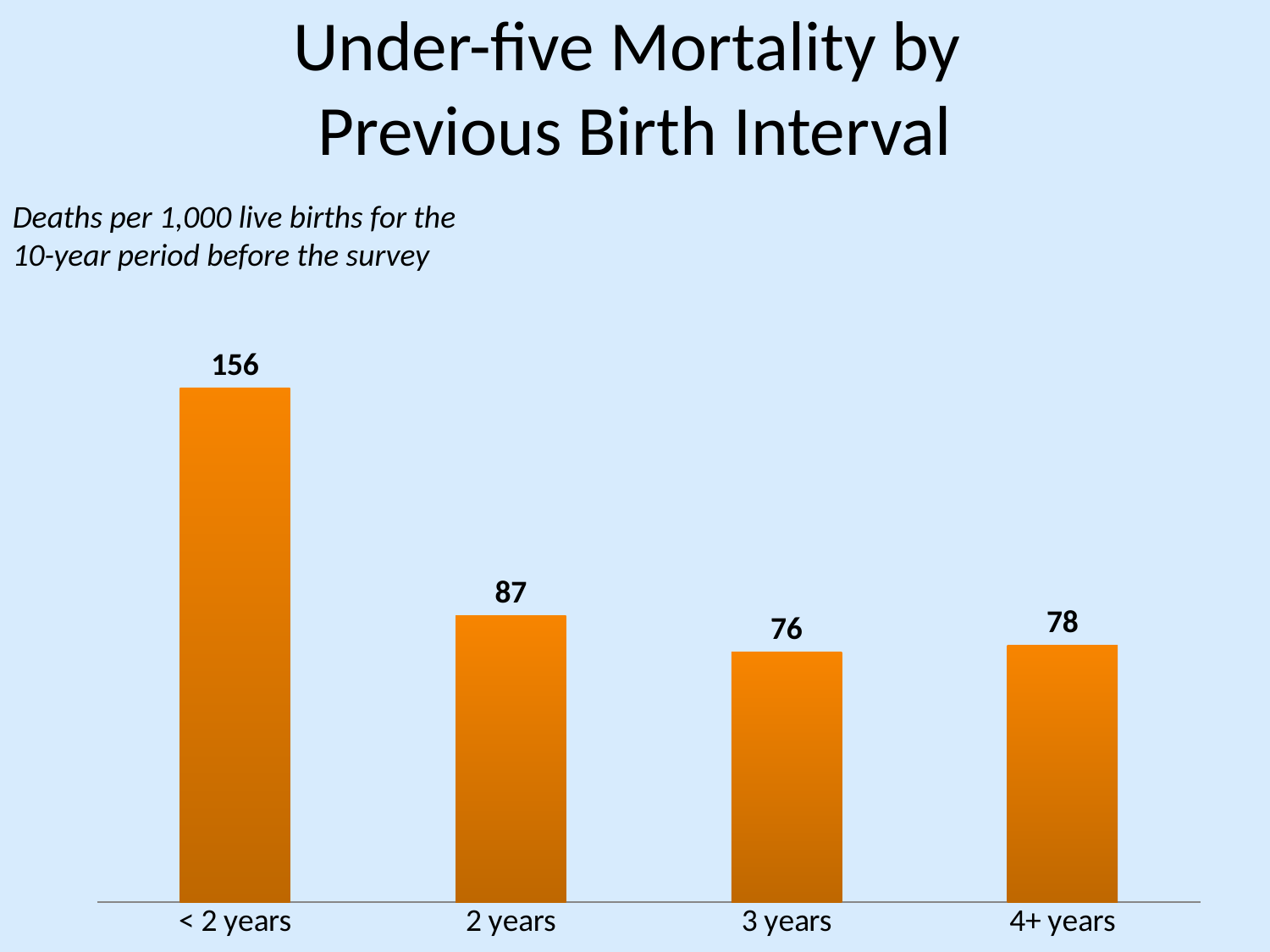

# Under-five Mortality by Previous Birth Interval
Deaths per 1,000 live births for the 10-year period before the survey

### Chart

| Category | Under-five mortality |
|---|---|
| < 2 years | 156.0 |
| 2 years | 87.0 |
| 3 years | 76.0 |
| 4+ years | 78.0 |